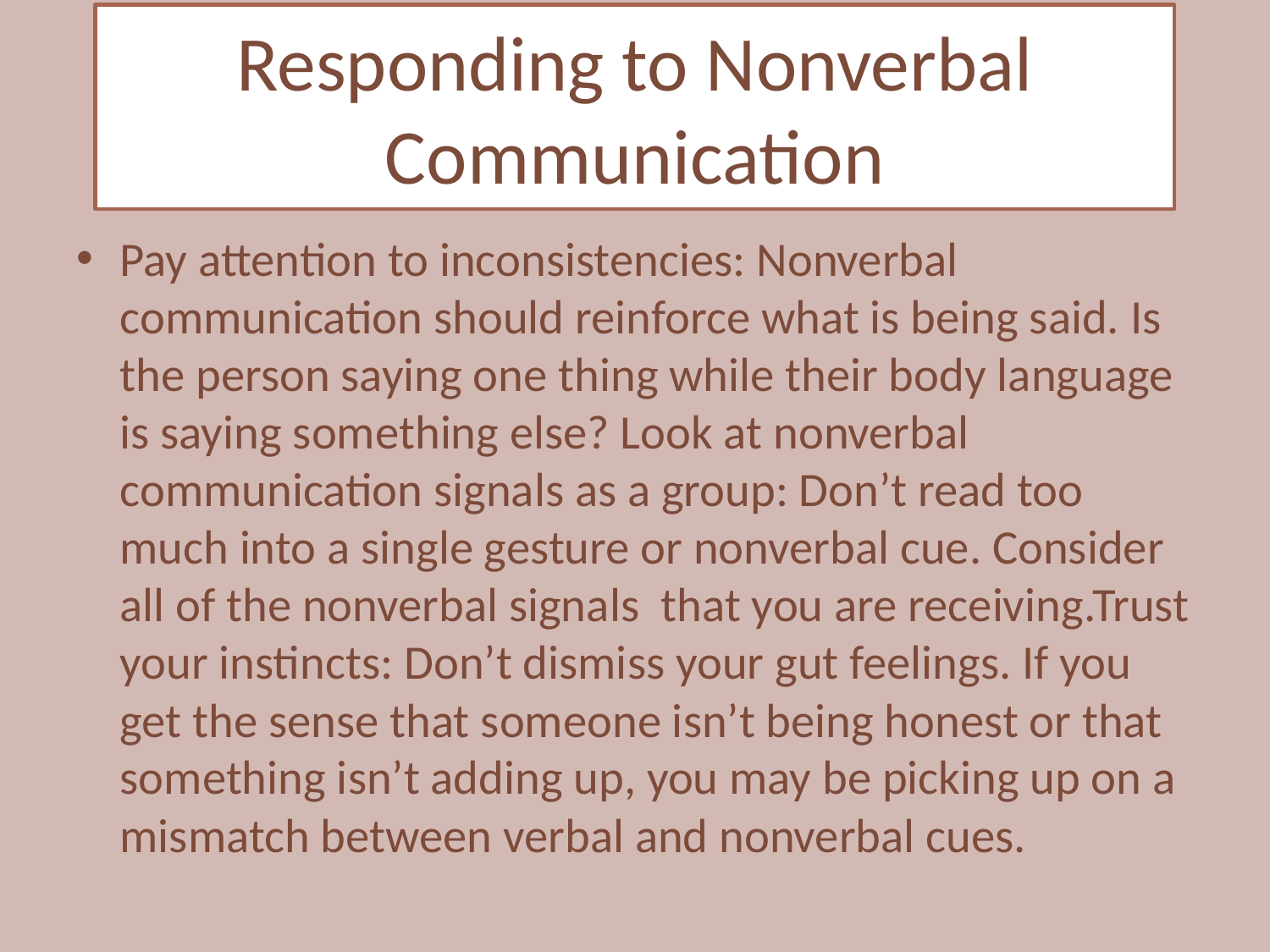

Responding to Nonverbal Communication
Pay attention to inconsistencies: Nonverbal communication should reinforce what is being said. Is the person saying one thing while their body language is saying something else? Look at nonverbal communication signals as a group: Don’t read too much into a single gesture or nonverbal cue. Consider all of the nonverbal signals  that you are receiving.Trust your instincts: Don’t dismiss your gut feelings. If you get the sense that someone isn’t being honest or that something isn’t adding up, you may be picking up on a mismatch between verbal and nonverbal cues.